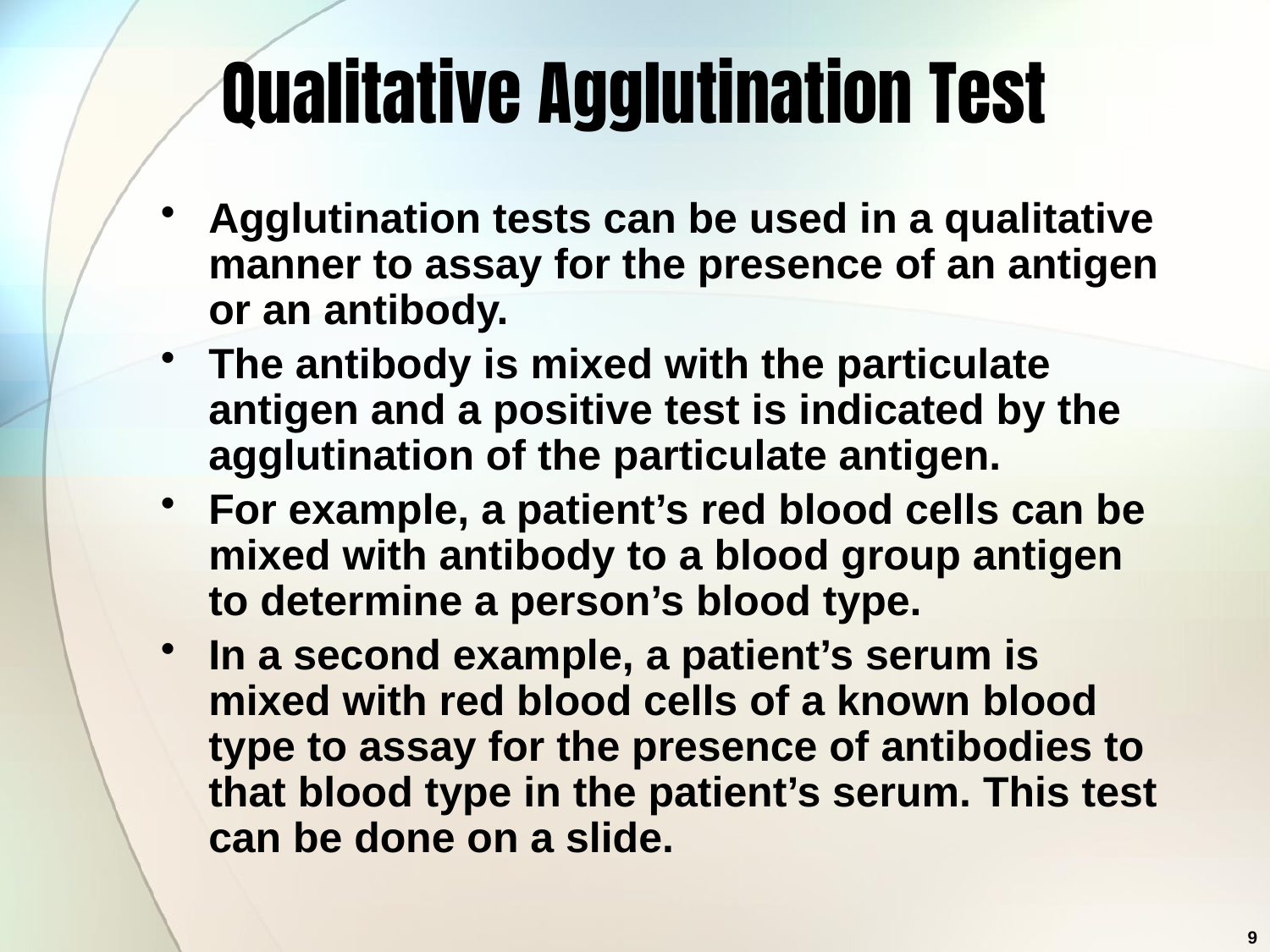

# Qualitative Agglutination Test
Agglutination tests can be used in a qualitative manner to assay for the presence of an antigen or an antibody.
The antibody is mixed with the particulate antigen and a positive test is indicated by the agglutination of the particulate antigen.
For example, a patient’s red blood cells can be mixed with antibody to a blood group antigen to determine a person’s blood type.
In a second example, a patient’s serum is mixed with red blood cells of a known blood type to assay for the presence of antibodies to that blood type in the patient’s serum. This test can be done on a slide.
9